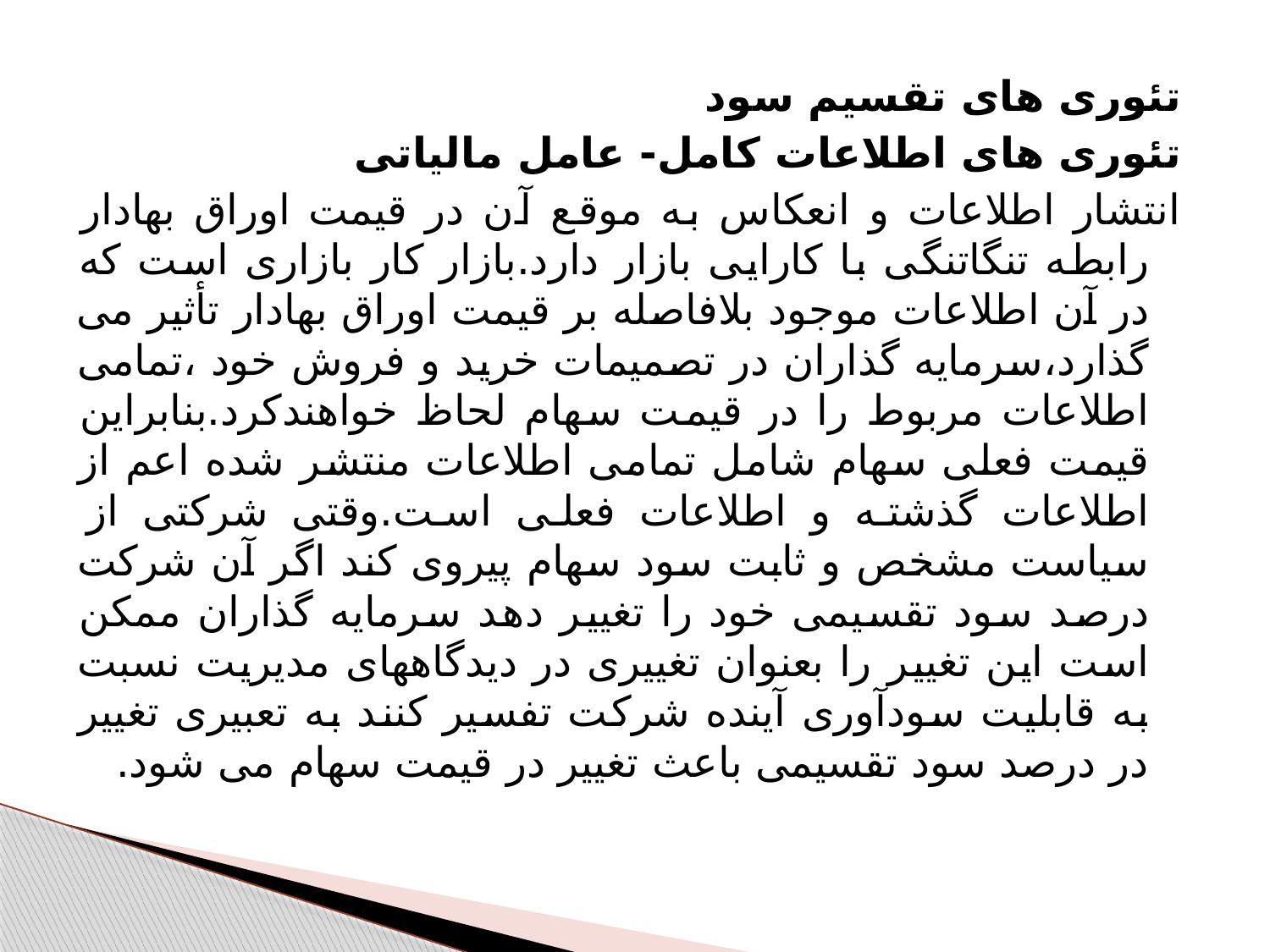

تئوری های تقسیم سود
تئوری های اطلاعات کامل- عامل مالیاتی
انتشار اطلاعات و انعکاس به موقع آن در قیمت اوراق بهادار رابطه تنگاتنگی با کارایی بازار دارد.بازار کار بازاری است که در آن اطلاعات موجود بلافاصله بر قیمت اوراق بهادار تأثیر می گذارد،سرمایه گذاران در تصمیمات خرید و فروش خود ،تمامی اطلاعات مربوط را در قیمت سهام لحاظ خواهندکرد.بنابراین قیمت فعلی سهام شامل تمامی اطلاعات منتشر شده اعم از اطلاعات گذشته و اطلاعات فعلی است.وقتی شرکتی از سیاست مشخص و ثابت سود سهام پیروی کند اگر آن شرکت درصد سود تقسیمی خود را تغییر دهد سرمایه گذاران ممکن است این تغییر را بعنوان تغییری در دیدگاههای مدیریت نسبت به قابلیت سودآوری آینده شرکت تفسیر کنند به تعبیری تغییر در درصد سود تقسیمی باعث تغییر در قیمت سهام می شود.